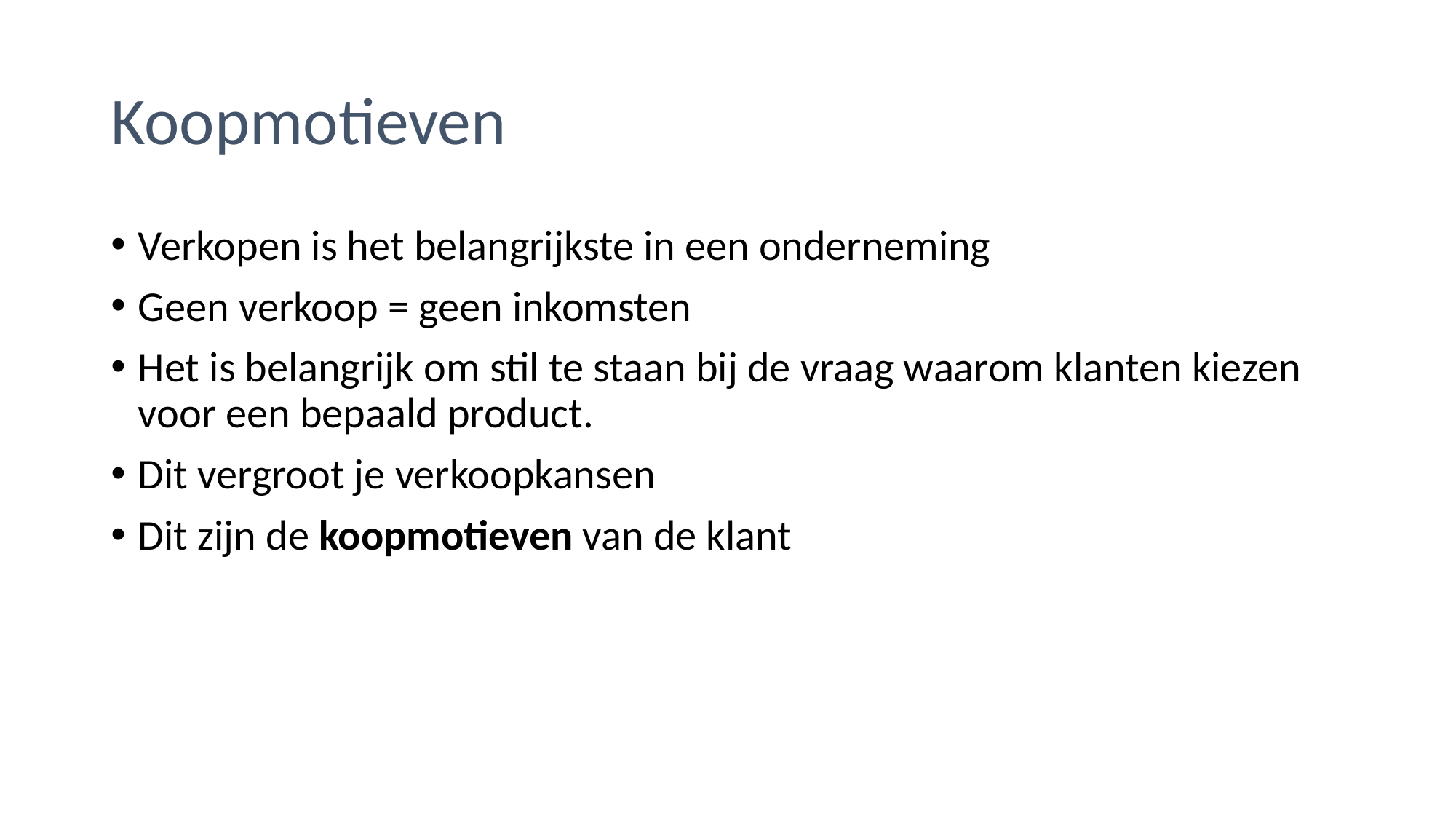

# Koopmotieven
Verkopen is het belangrijkste in een onderneming
Geen verkoop = geen inkomsten
Het is belangrijk om stil te staan bij de vraag waarom klanten kiezen voor een bepaald product.
Dit vergroot je verkoopkansen
Dit zijn de koopmotieven van de klant